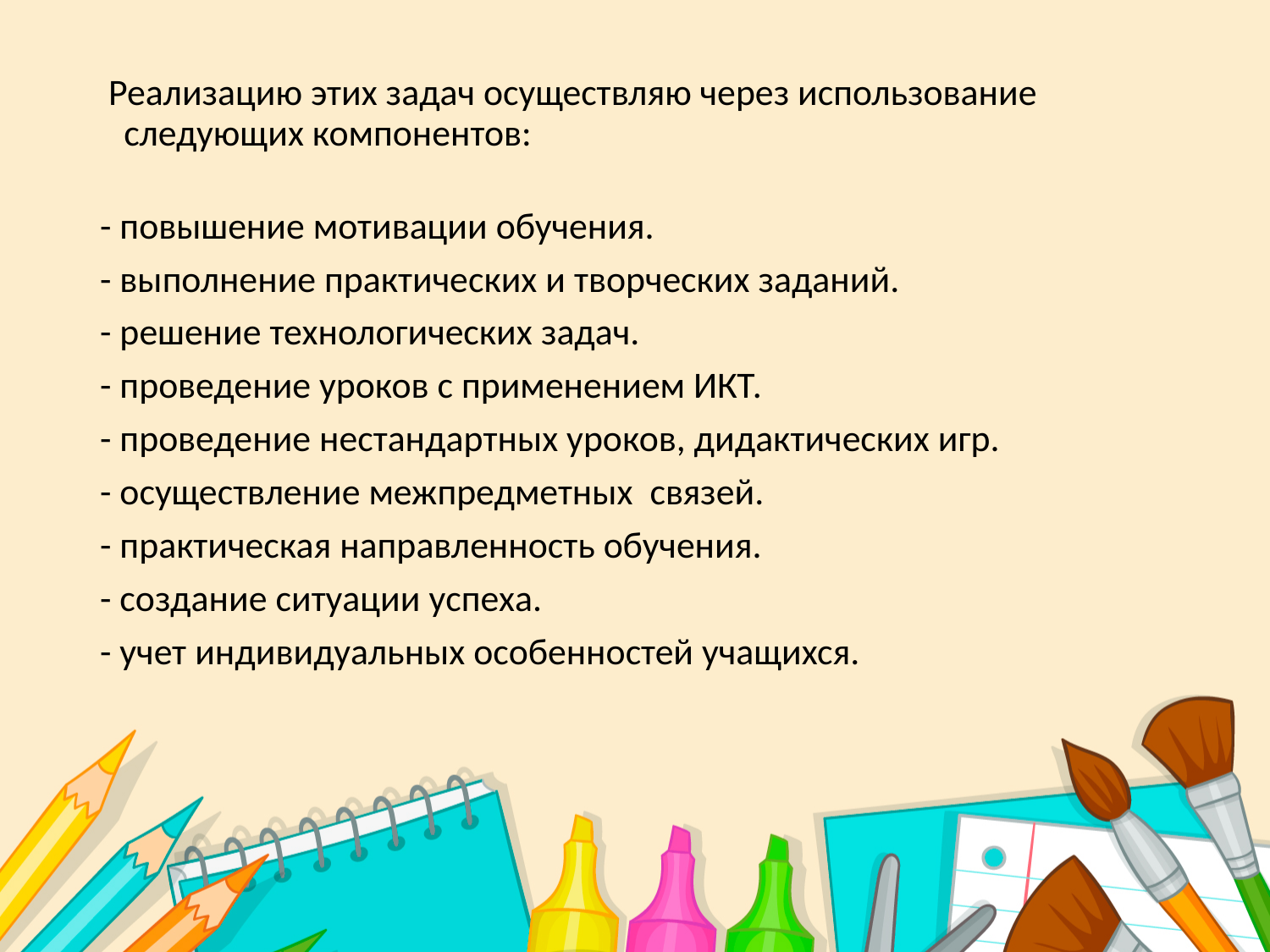

Реализацию этих задач осуществляю через использование следующих компонентов:
- повышение мотивации обучения.
- выполнение практических и творческих заданий.
- решение технологических задач.
- проведение уроков с применением ИКТ.
- проведение нестандартных уроков, дидактических игр.
- осуществление межпредметных  связей.
- практическая направленность обучения.
- создание ситуации успеха.
- учет индивидуальных особенностей учащихся.